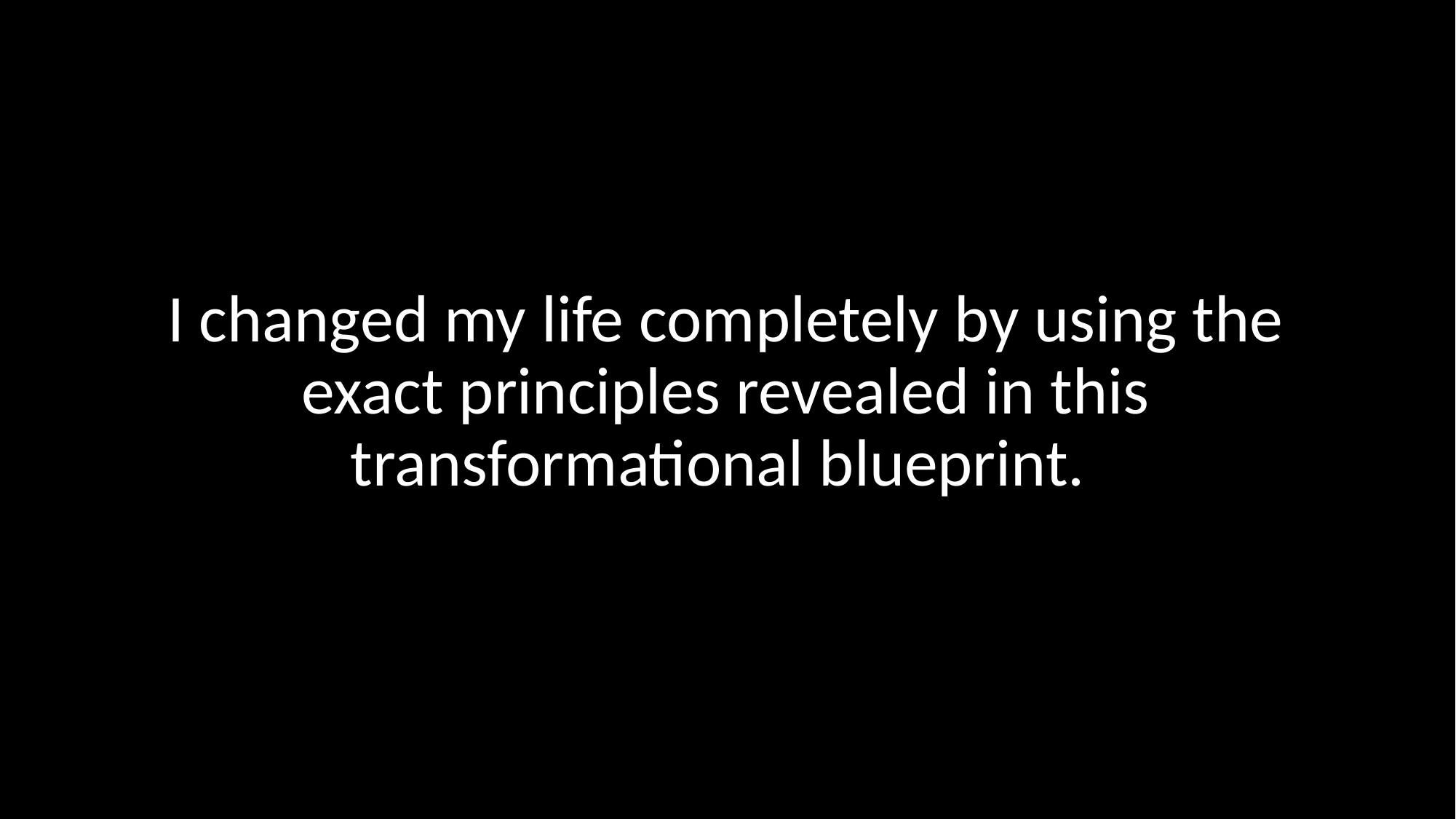

I changed my life completely by using the exact principles revealed in this transformational blueprint.